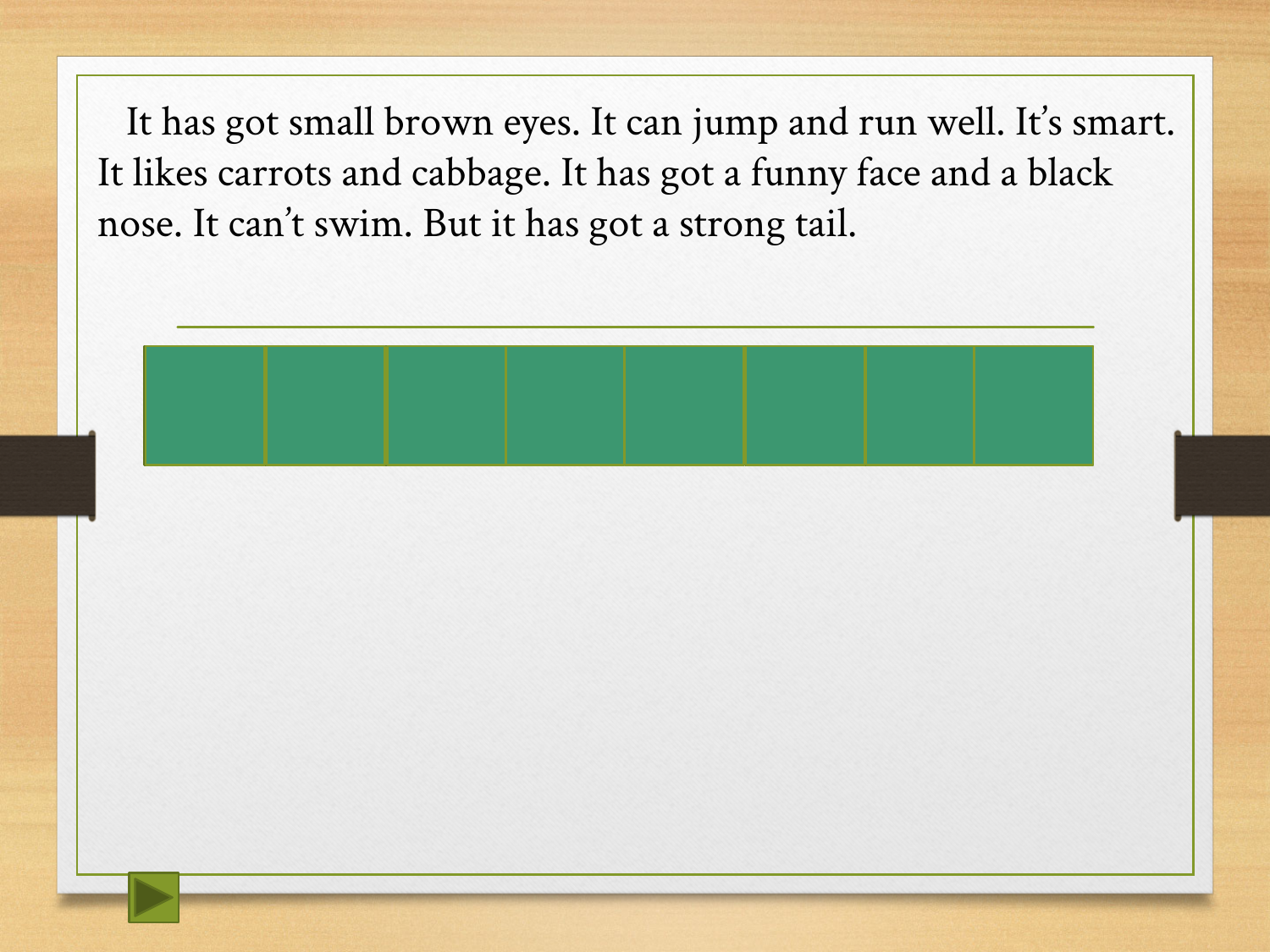

It has got small brown eyes. It can jump and run well. It’s smart. It likes carrots and cabbage. It has got a funny face and a black nose. It can’t swim. But it has got a strong tail.
K

A

N

G

A

R

O

O